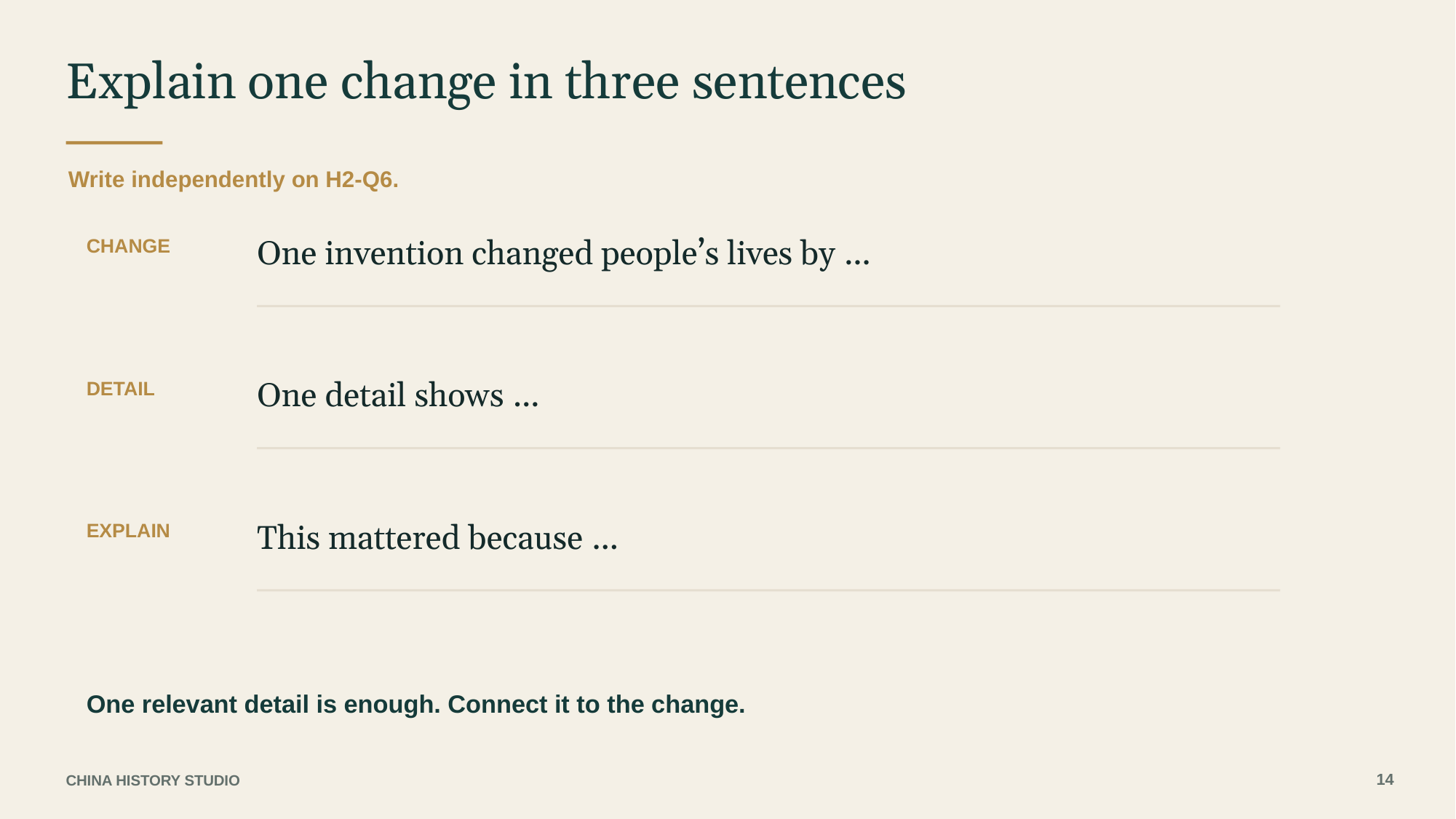

Explain one change in three sentences

Write independently on H2-Q6.
One invention changed people’s lives by …
CHANGE

One detail shows …
DETAIL

This mattered because …
EXPLAIN

One relevant detail is enough. Connect it to the change.
14
CHINA HISTORY STUDIO